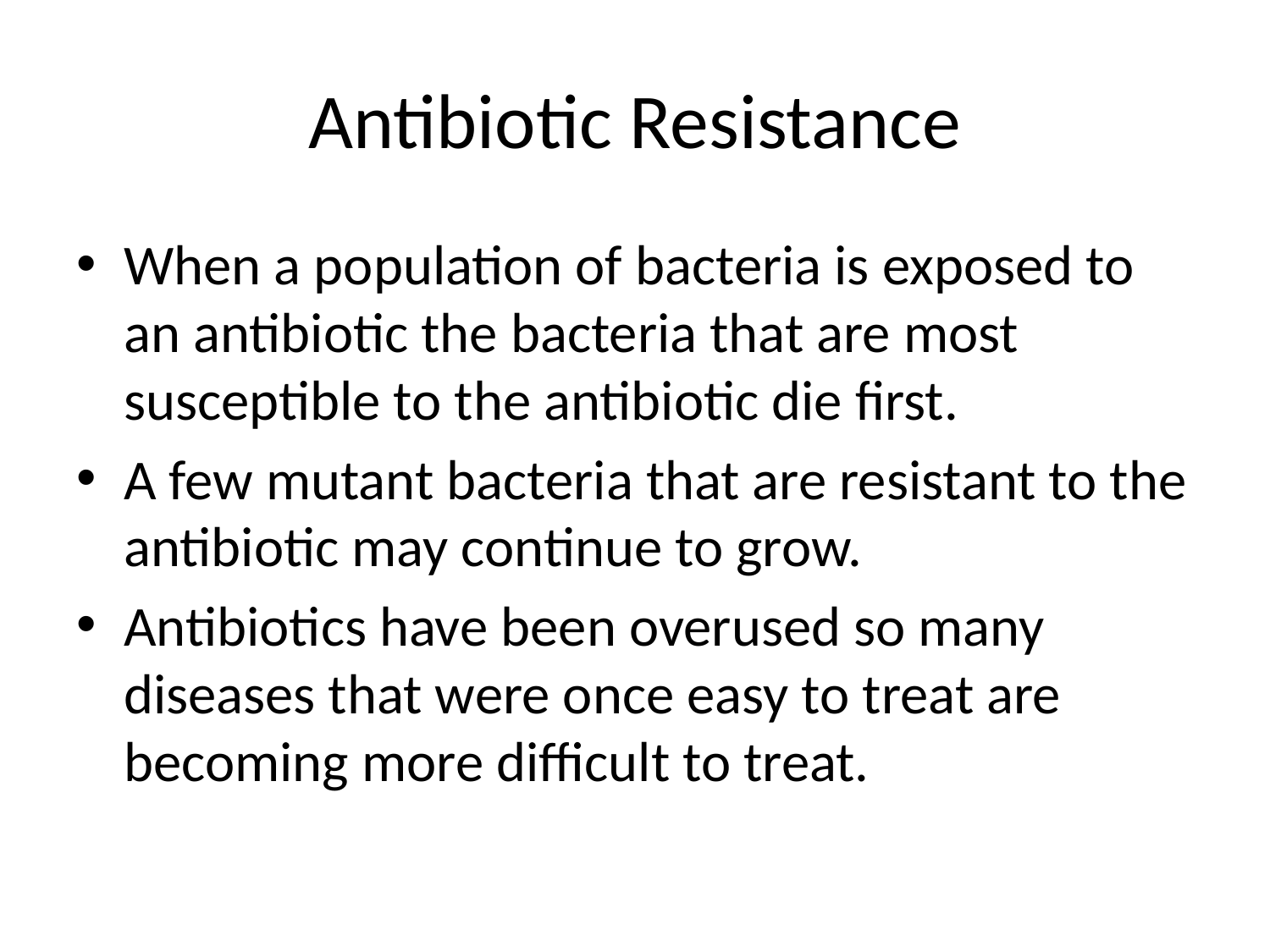

# Antibiotic Resistance
When a population of bacteria is exposed to an antibiotic the bacteria that are most susceptible to the antibiotic die first.
A few mutant bacteria that are resistant to the antibiotic may continue to grow.
Antibiotics have been overused so many diseases that were once easy to treat are becoming more difficult to treat.